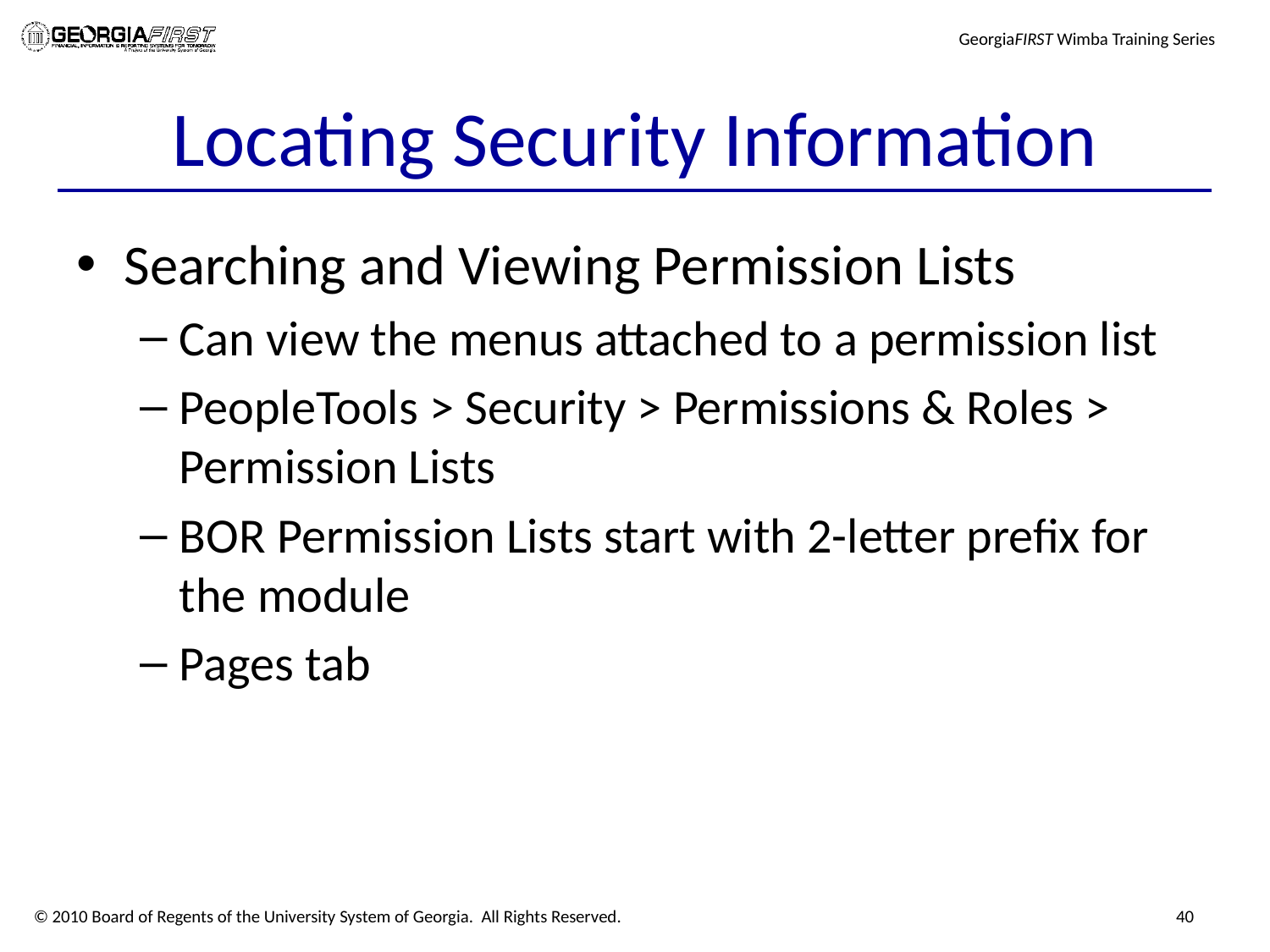

# Locating Security Information
Searching and Viewing Permission Lists
Can view the menus attached to a permission list
PeopleTools > Security > Permissions & Roles > Permission Lists
BOR Permission Lists start with 2-letter prefix for the module
Pages tab